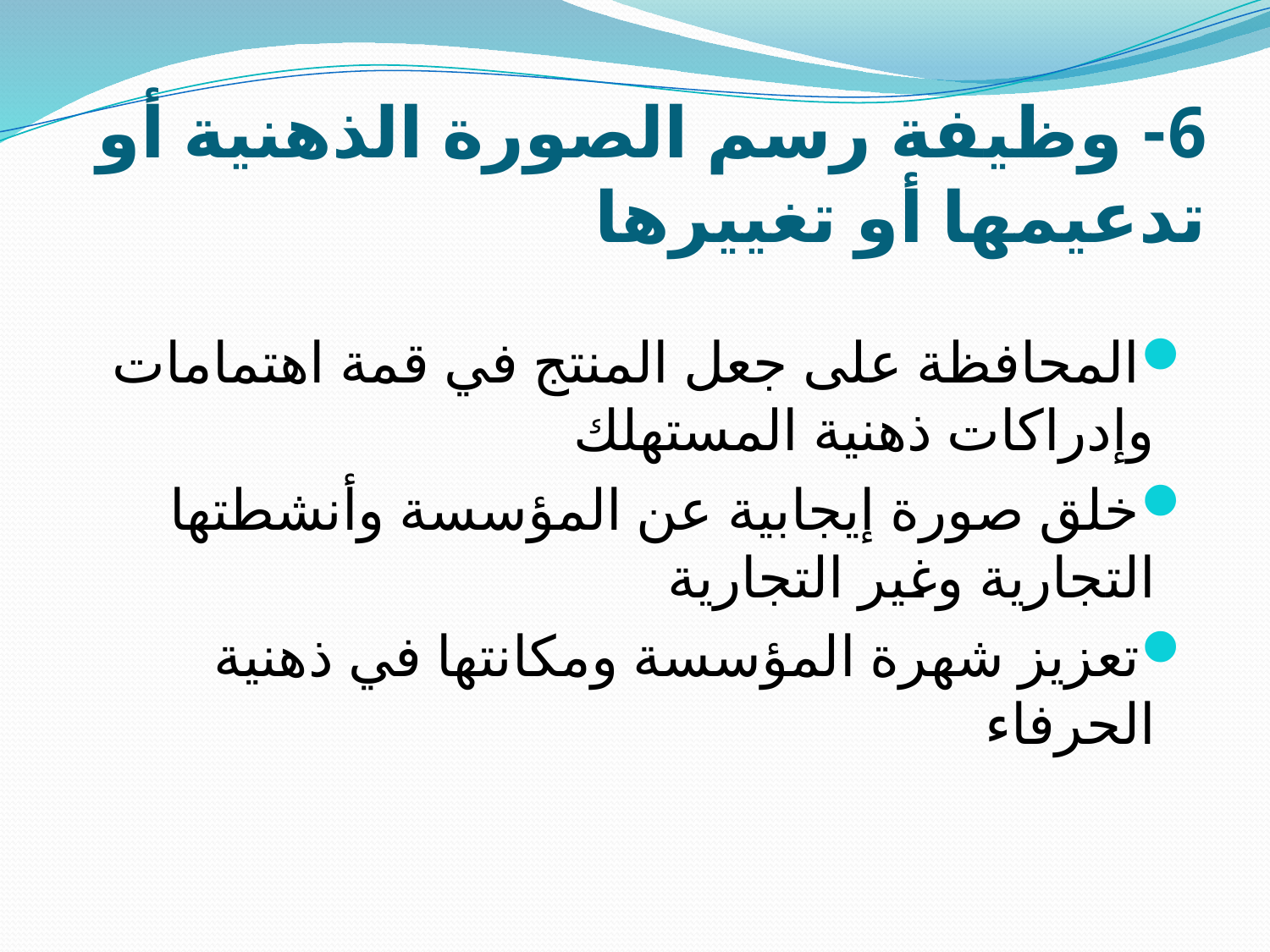

# 6- وظيفة رسم الصورة الذهنية أو تدعيمها أو تغييرها
المحافظة على جعل المنتج في قمة اهتمامات وإدراكات ذهنية المستهلك
خلق صورة إيجابية عن المؤسسة وأنشطتها التجارية وغير التجارية
تعزيز شهرة المؤسسة ومكانتها في ذهنية الحرفاء